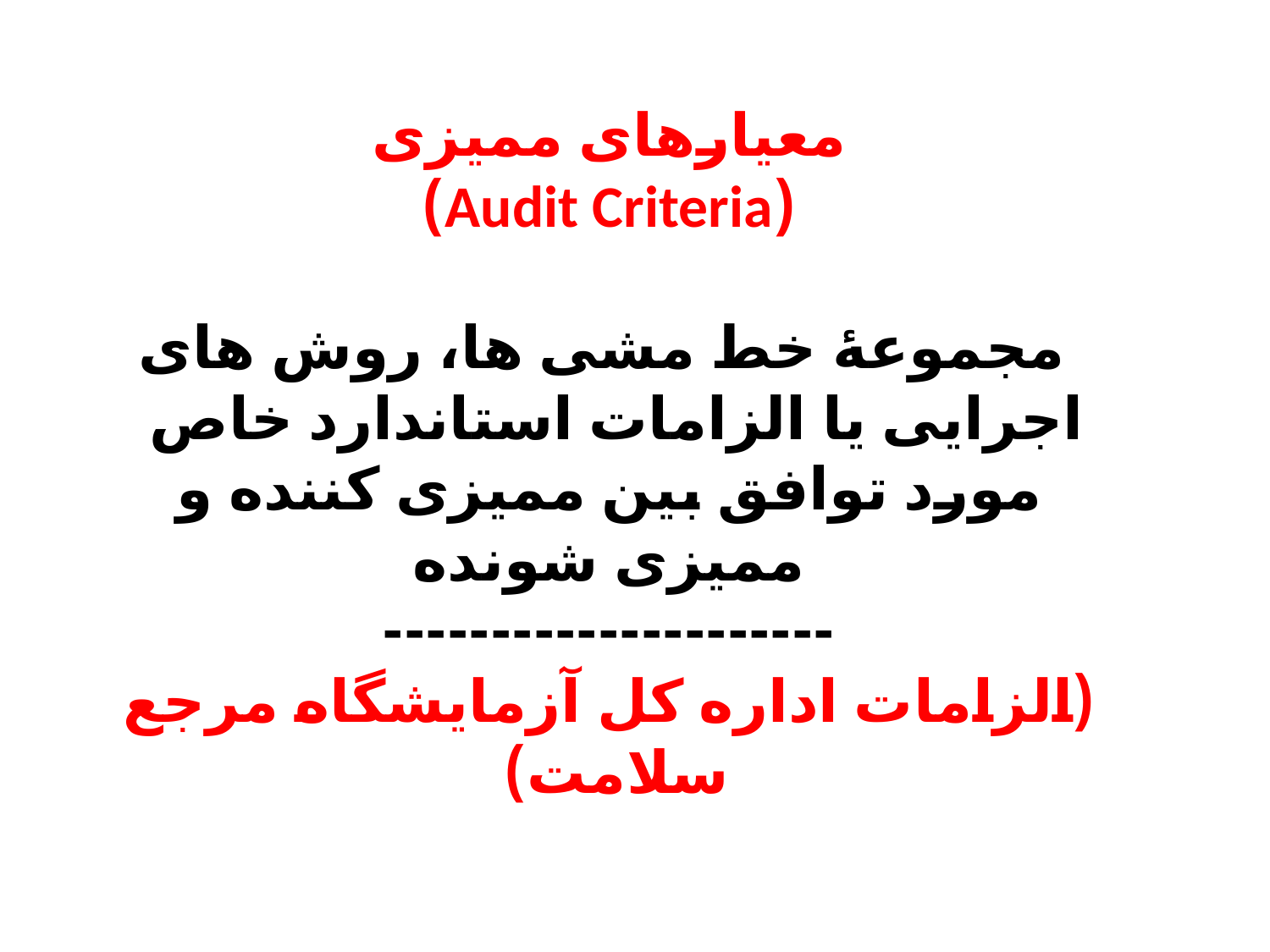

# معیارهای ممیزی (Audit Criteria) مجموعۀ خط مشی ها، روش های اجرایی یا الزامات استاندارد خاص  مورد توافق بین ممیزی کننده و ممیزی شونده --------------------- (الزامات اداره کل آزمایشگاه مرجع سلامت)